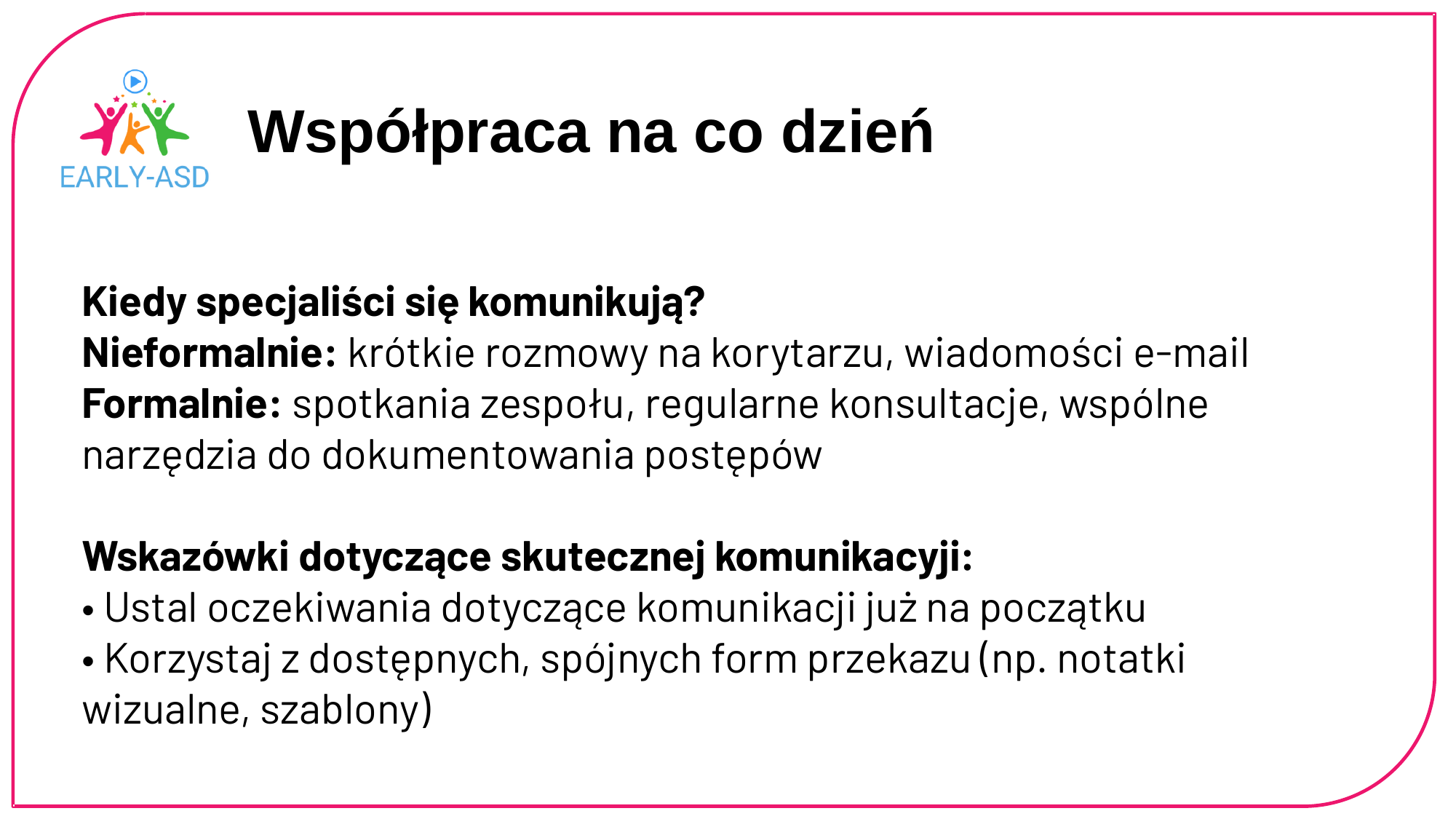

Współpraca na co dzień

Kiedy specjaliści się komunikują?
Nieformalnie: krótkie rozmowy na korytarzu, wiadomości e-mail
Formalnie: spotkania zespołu, regularne konsultacje, wspólne narzędzia do dokumentowania postępów

Wskazówki dotyczące skutecznej komunikacyji:
• Ustal oczekiwania dotyczące komunikacji już na początku
• Korzystaj z dostępnych, spójnych form przekazu (np. notatki wizualne, szablony)